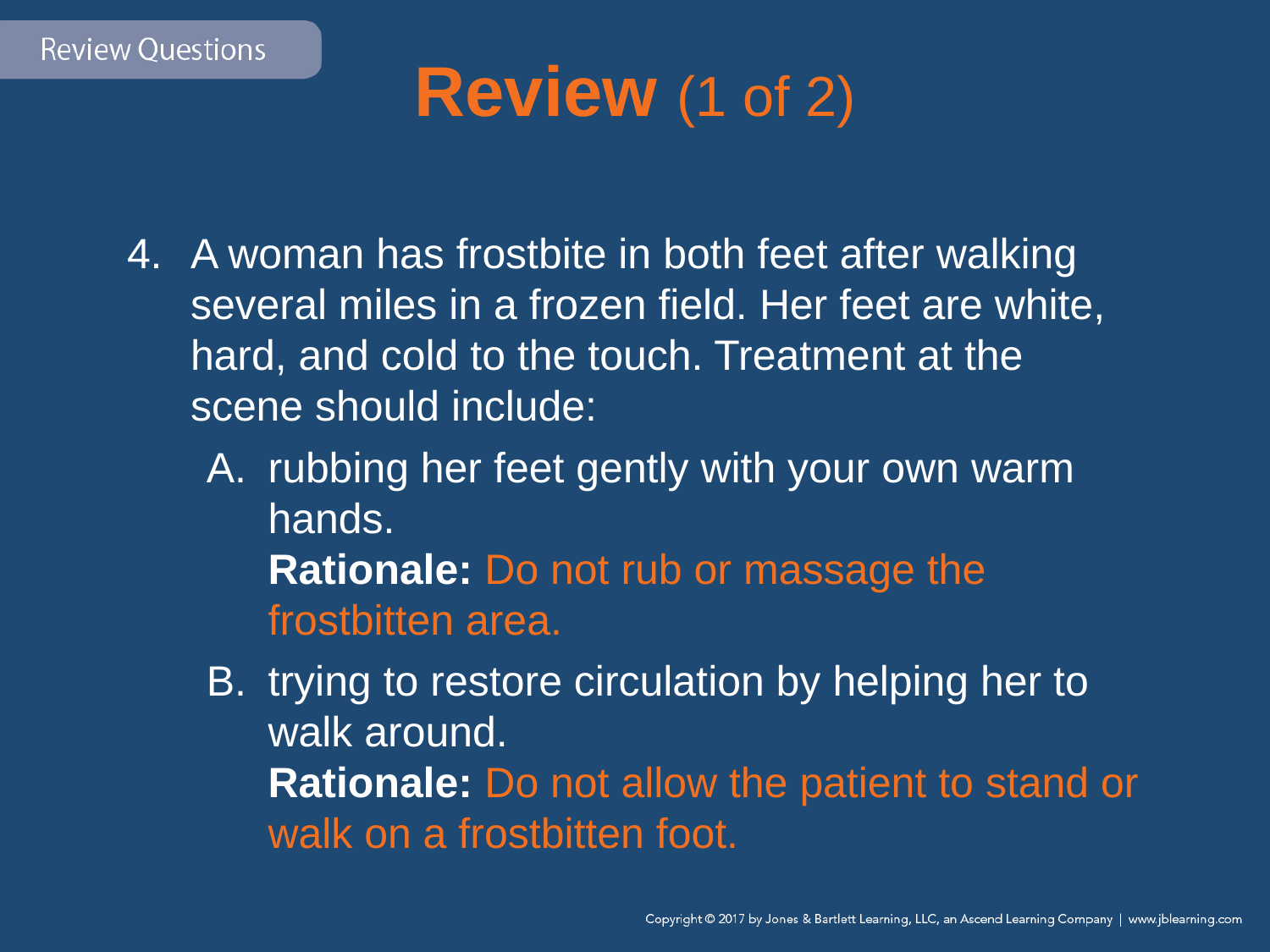

# Review (1 of 2)
A woman has frostbite in both feet after walking several miles in a frozen field. Her feet are white, hard, and cold to the touch. Treatment at the scene should include:
rubbing her feet gently with your own warm hands.
Rationale: Do not rub or massage the frostbitten area.
trying to restore circulation by helping her to walk around.
Rationale: Do not allow the patient to stand or walk on a frostbitten foot.